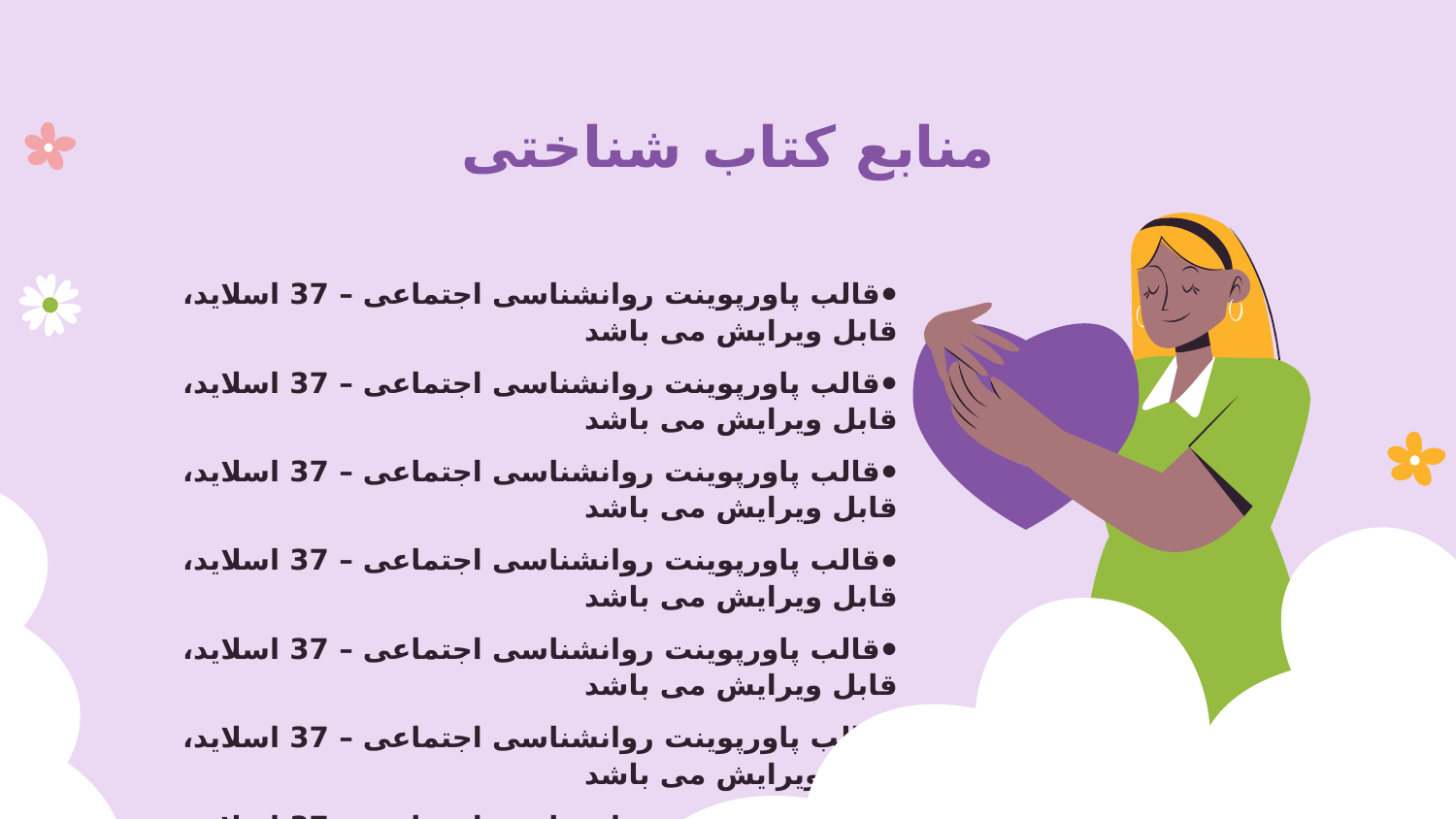

# منابع کتاب شناختی

قالب پاورپوينت روانشناسی اجتماعی – 37 اسلاید، قابل ویرایش می باشد
قالب پاورپوينت روانشناسی اجتماعی – 37 اسلاید، قابل ویرایش می باشد
قالب پاورپوينت روانشناسی اجتماعی – 37 اسلاید، قابل ویرایش می باشد
قالب پاورپوينت روانشناسی اجتماعی – 37 اسلاید، قابل ویرایش می باشد
قالب پاورپوينت روانشناسی اجتماعی – 37 اسلاید، قابل ویرایش می باشد
قالب پاورپوينت روانشناسی اجتماعی – 37 اسلاید، قابل ویرایش می باشد
قالب پاورپوينت روانشناسی اجتماعی – 37 اسلاید، قابل ویرایش می باشد
قالب پاورپوينت روانشناسی اجتماعی – 37 اسلاید، قابل ویرایش می باشد